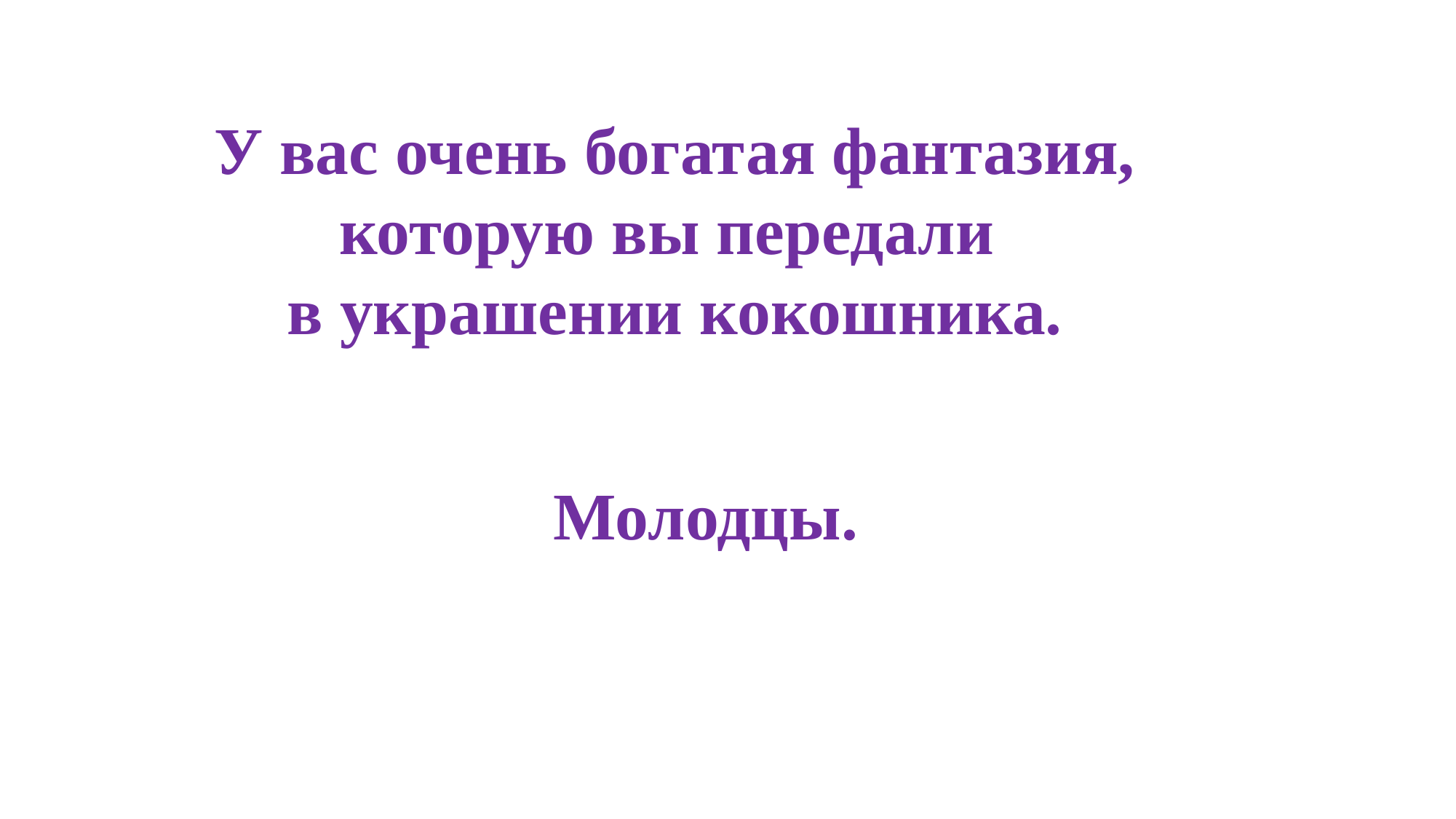

У вас очень богатая фантазия,
которую вы передали
в украшении кокошника.
Молодцы.